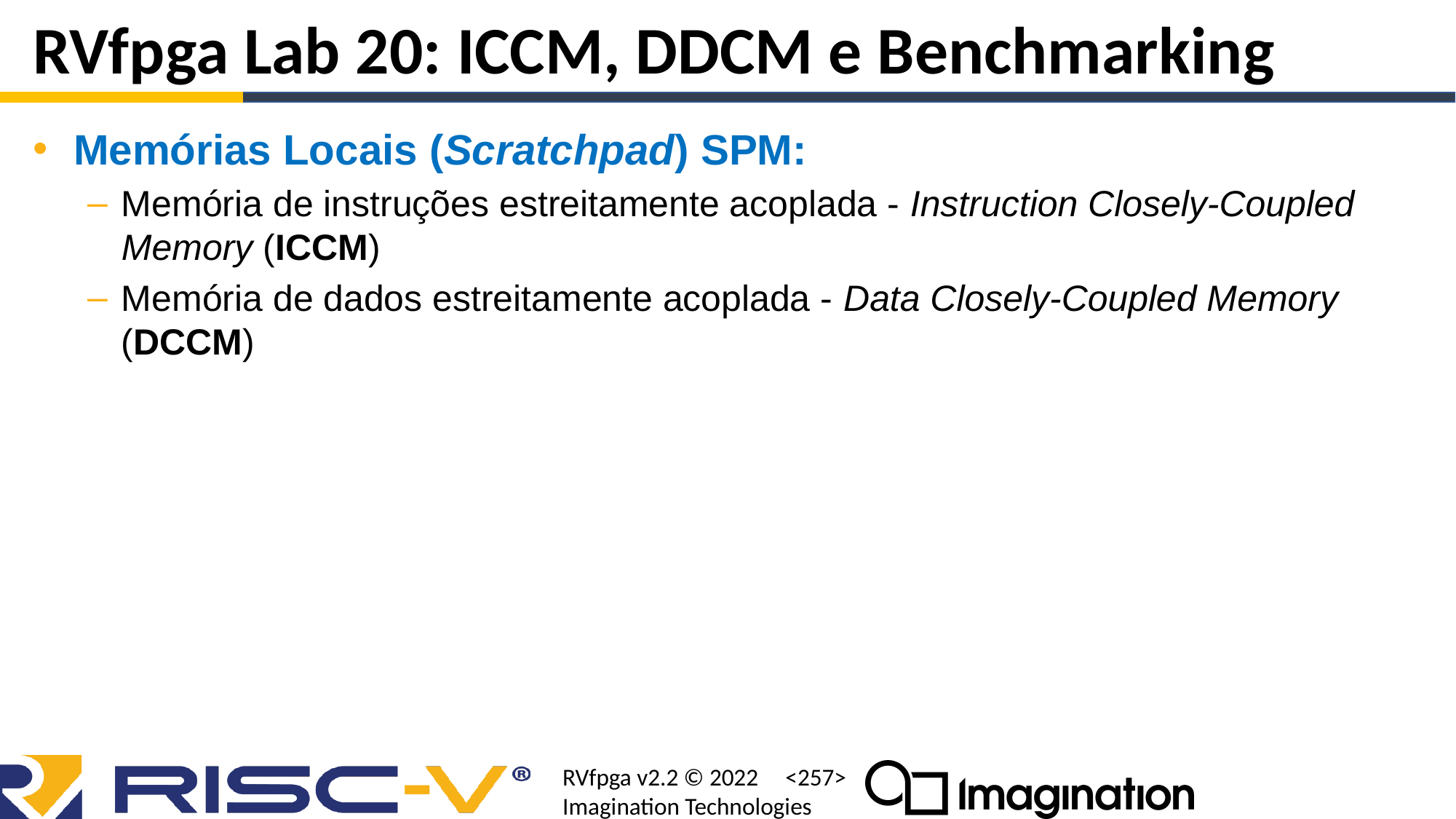

# RVfpga Lab 20: ICCM, DDCM e Benchmarking
Memórias Locais (Scratchpad) SPM:
Memória de instruções estreitamente acoplada - Instruction Closely-Coupled Memory (ICCM)
Memória de dados estreitamente acoplada - Data Closely-Coupled Memory (DCCM)